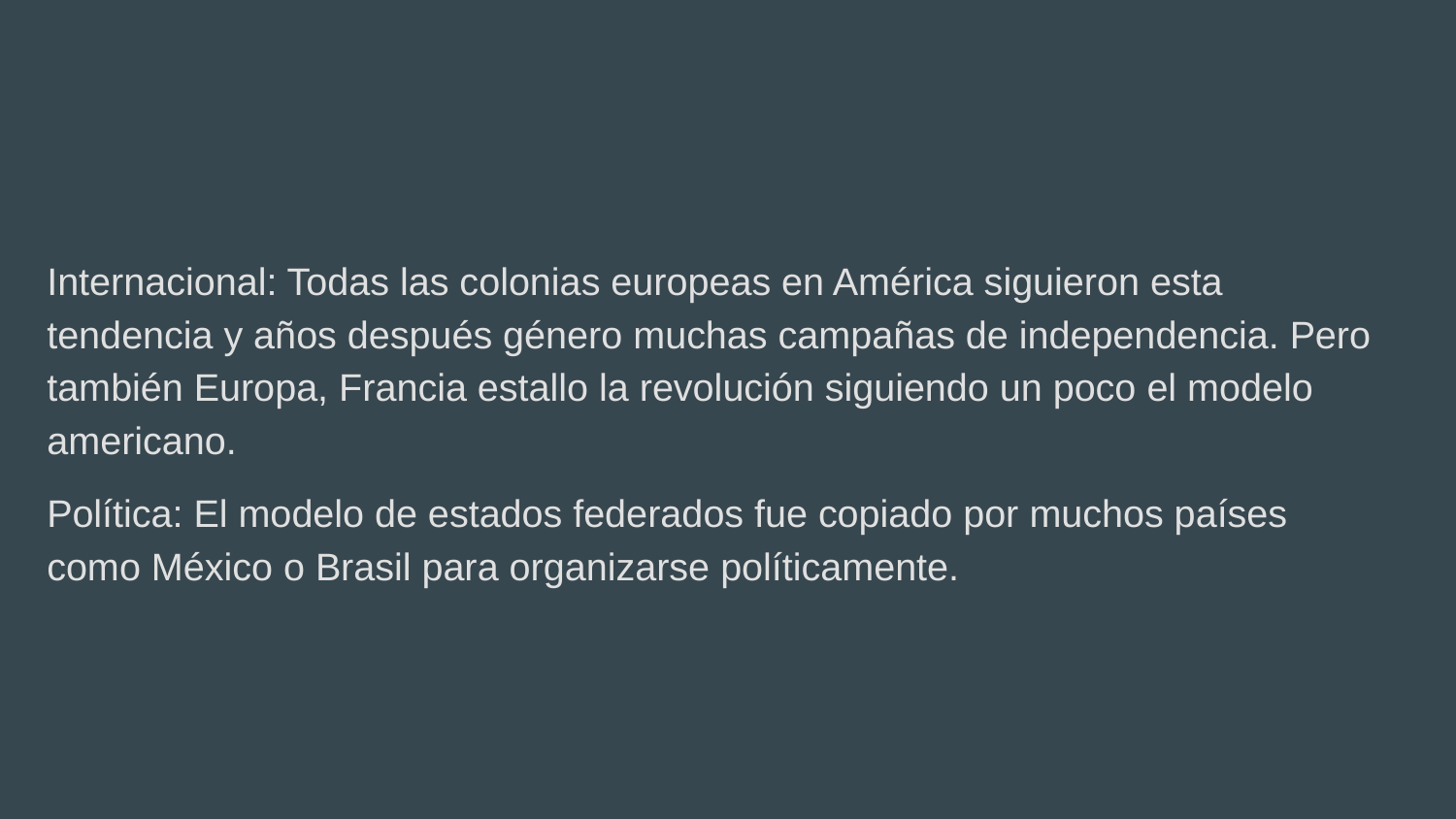

Internacional: Todas las colonias europeas en América siguieron esta tendencia y años después género muchas campañas de independencia. Pero también Europa, Francia estallo la revolución siguiendo un poco el modelo americano.
Política: El modelo de estados federados fue copiado por muchos países como México o Brasil para organizarse políticamente.